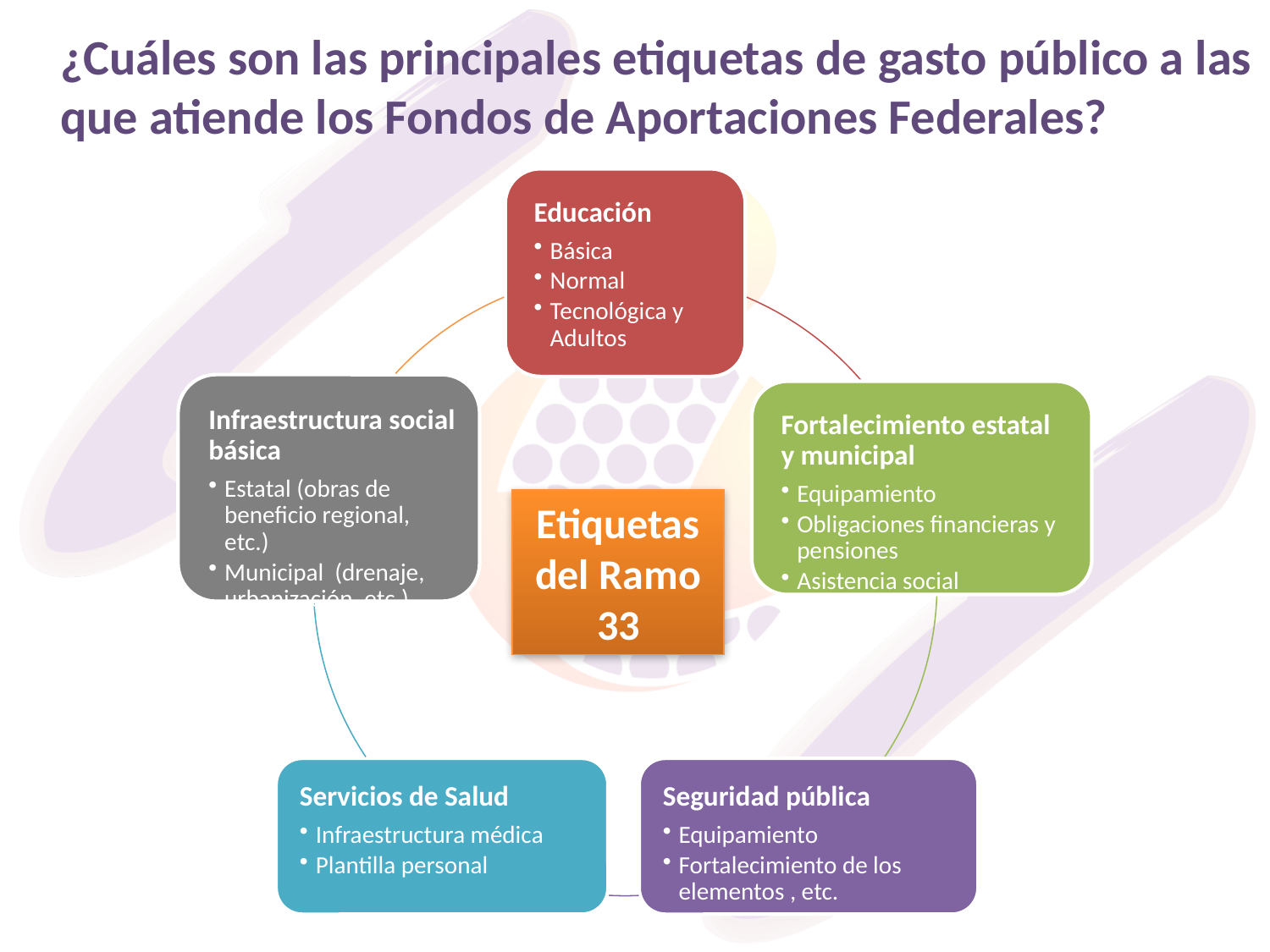

¿Cuáles son las principales etiquetas de gasto público a las que atiende los Fondos de Aportaciones Federales?
Educación
Básica
Normal
Tecnológica y Adultos
Fortalecimiento estatal  y municipal
Equipamiento
Obligaciones financieras y pensiones
Asistencia social
Seguridad pública
Equipamiento
Fortalecimiento de los elementos , etc.
Servicios de Salud
Infraestructura médica
Plantilla personal
Infraestructura social básica
Estatal (obras de beneficio regional, etc.)
Municipal  (drenaje, urbanización, etc.)
Etiquetas del Ramo 33